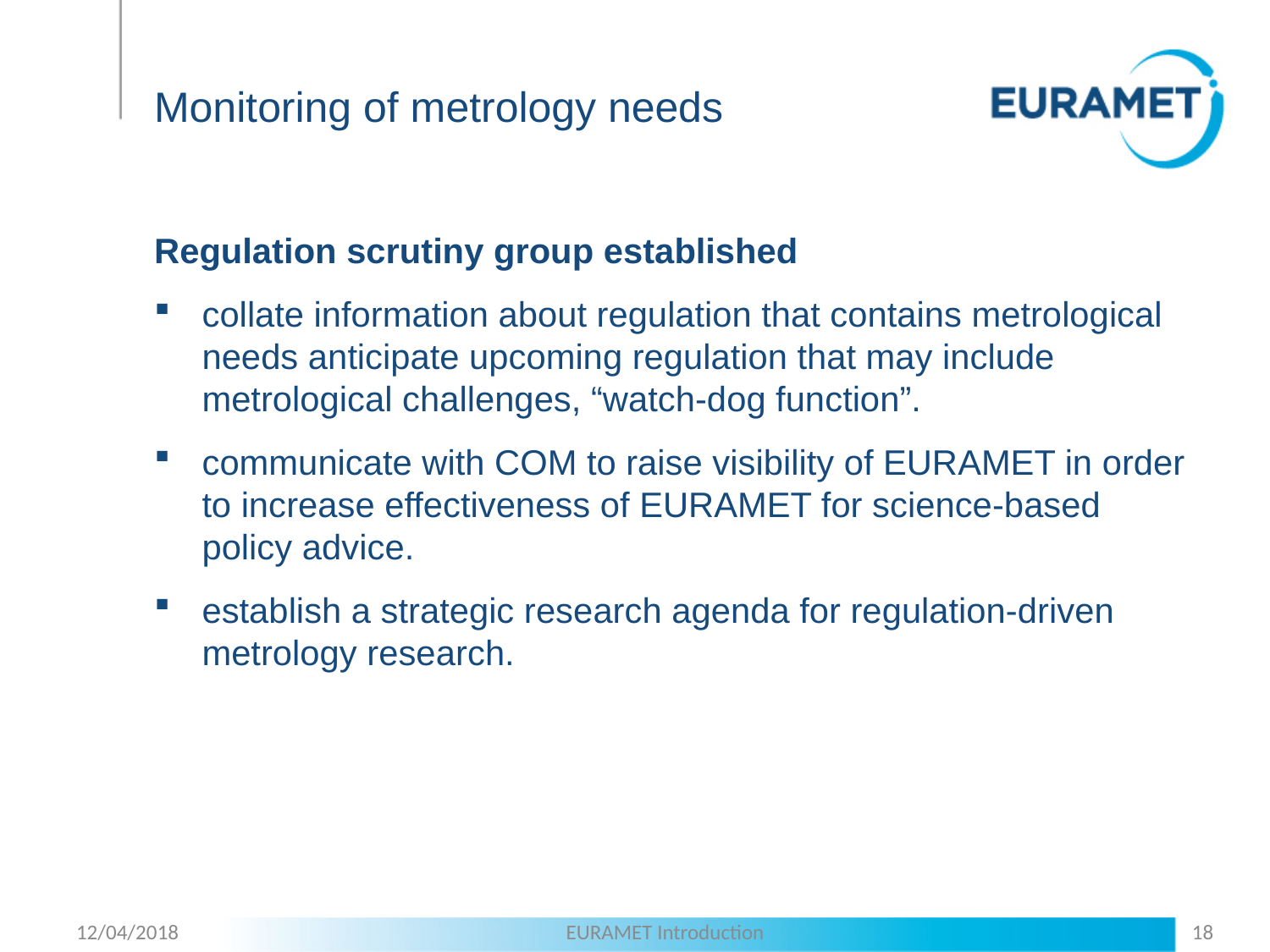

# Monitoring of metrology needs
Regulation scrutiny group established
collate information about regulation that contains metrological needs anticipate upcoming regulation that may include metrological challenges, “watch-dog function”.
communicate with COM to raise visibility of EURAMET in order to increase effectiveness of EURAMET for science-based policy advice.
establish a strategic research agenda for regulation-driven metrology research.
12/04/2018
EURAMET Introduction
18